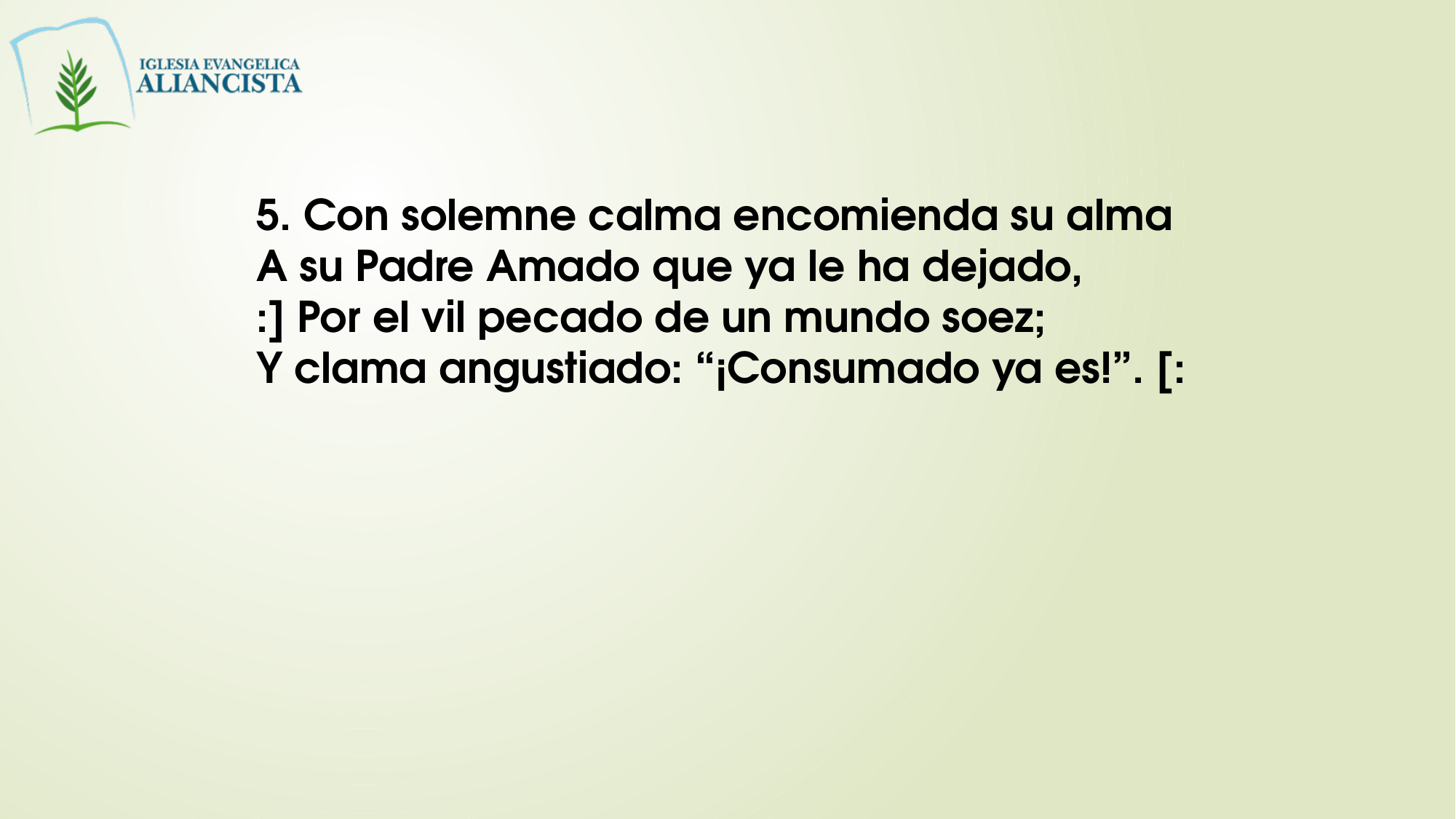

5. Con solemne calma encomienda su alma
A su Padre Amado que ya le ha dejado,
:] Por el vil pecado de un mundo soez;
Y clama angustiado: “¡Consumado ya es!”. [: